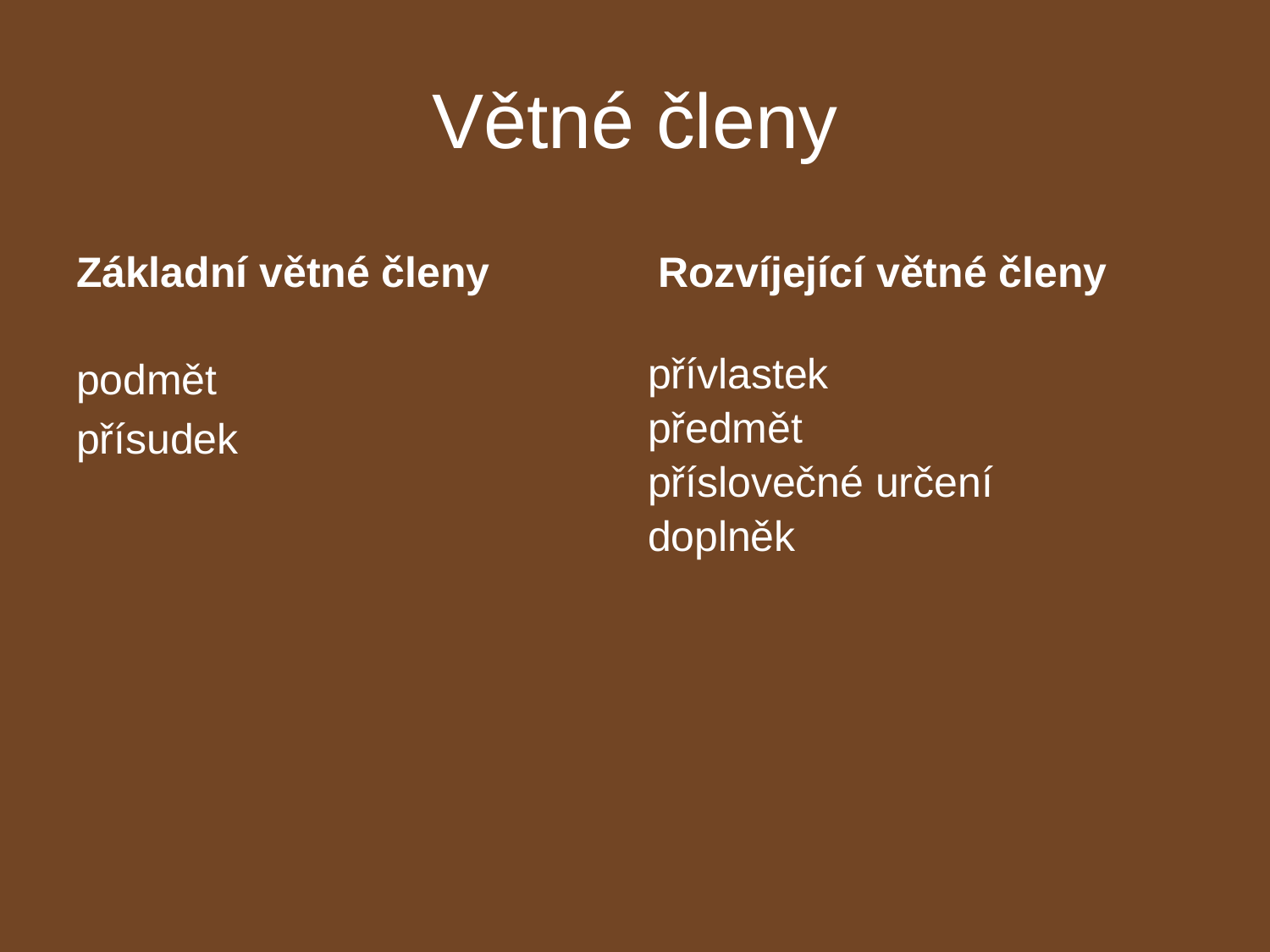

# Větné členy
Základní větné členy
Rozvíjející větné členy
přívlastek
předmět
příslovečné určení
doplněk

podmět
přísudek